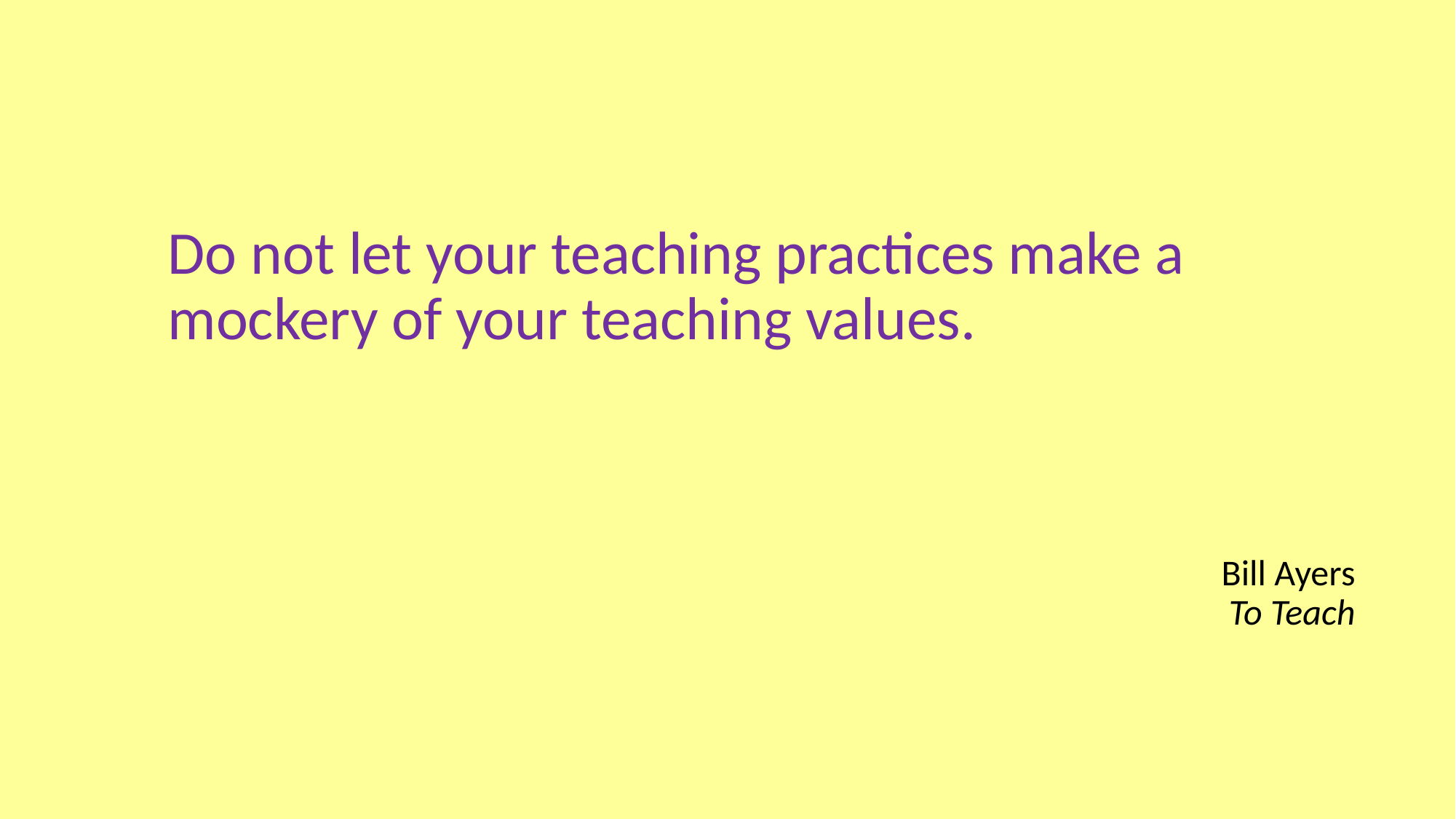

# Do not let your teaching practices make a mockery of your teaching values.
Bill Ayers
To Teach